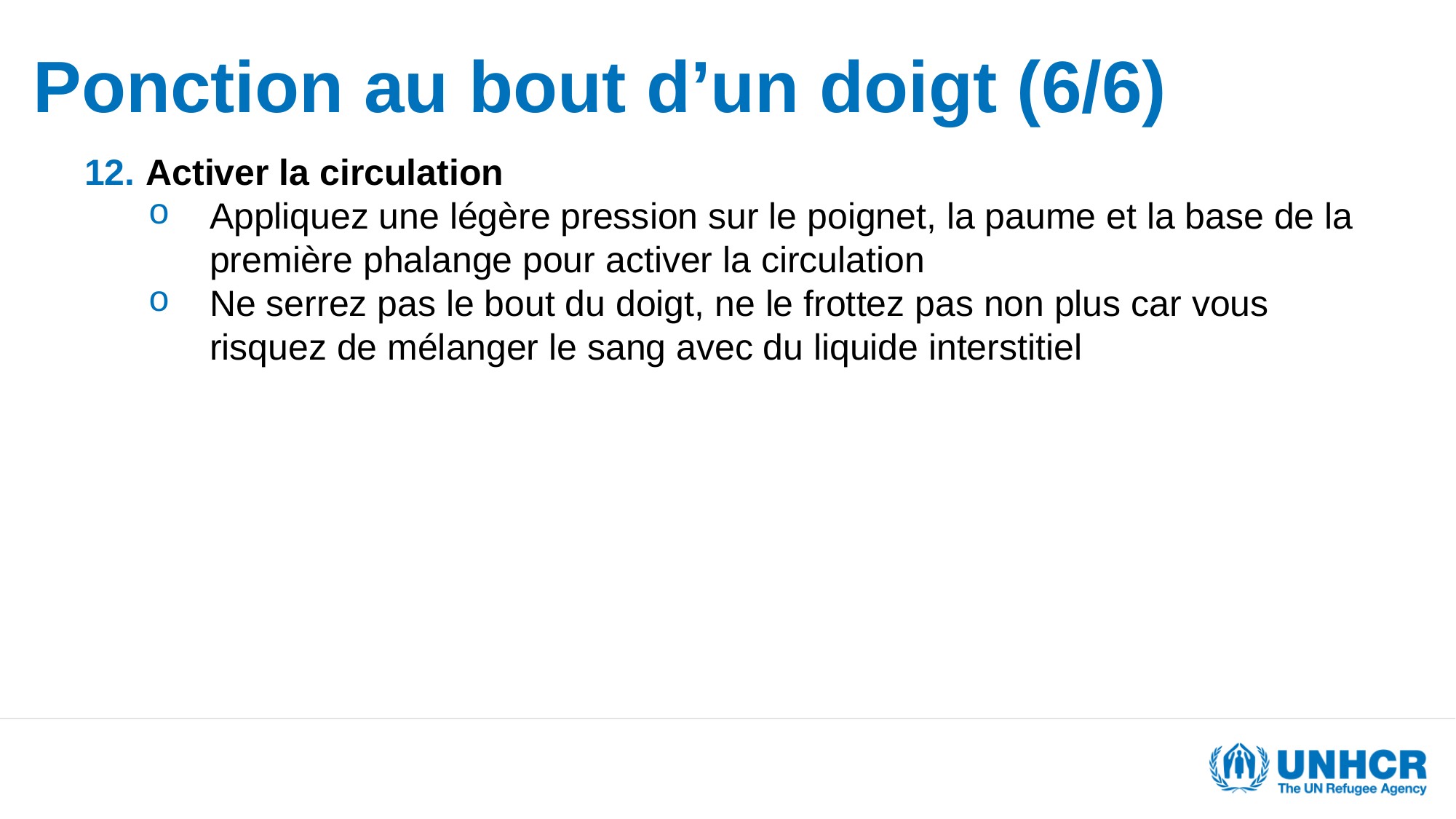

# Ponction au bout d’un doigt (6/6)
Activer la circulation
Appliquez une légère pression sur le poignet, la paume et la base de la première phalange pour activer la circulation
Ne serrez pas le bout du doigt, ne le frottez pas non plus car vous risquez de mélanger le sang avec du liquide interstitiel